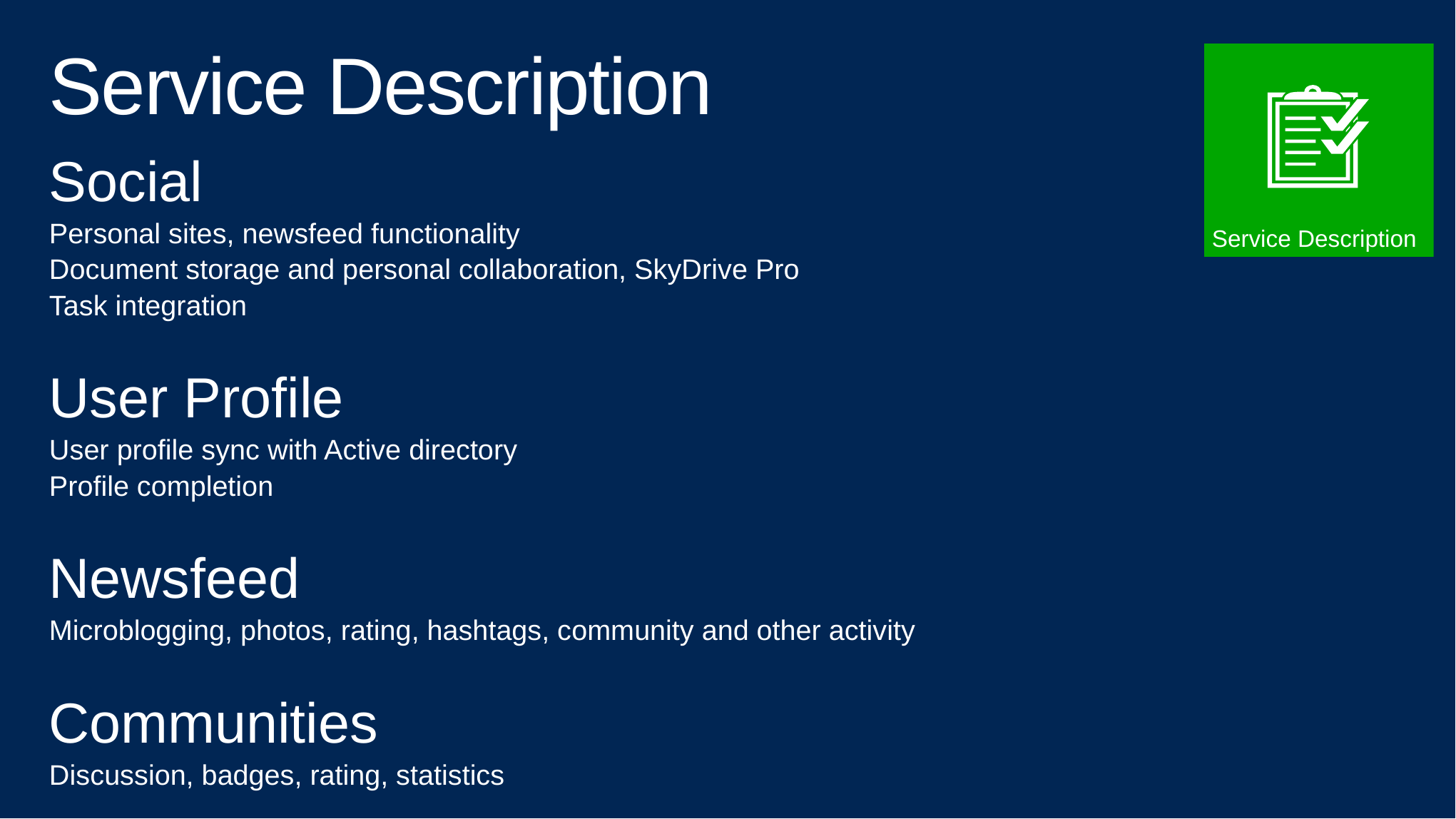

# Service Description
Service Description

Social
Personal sites, newsfeed functionality
Document storage and personal collaboration, SkyDrive Pro
Task integration

User Profile
User profile sync with Active directory
Profile completion

Newsfeed
Microblogging, photos, rating, hashtags, community and other activity

Communities
Discussion, badges, rating, statistics